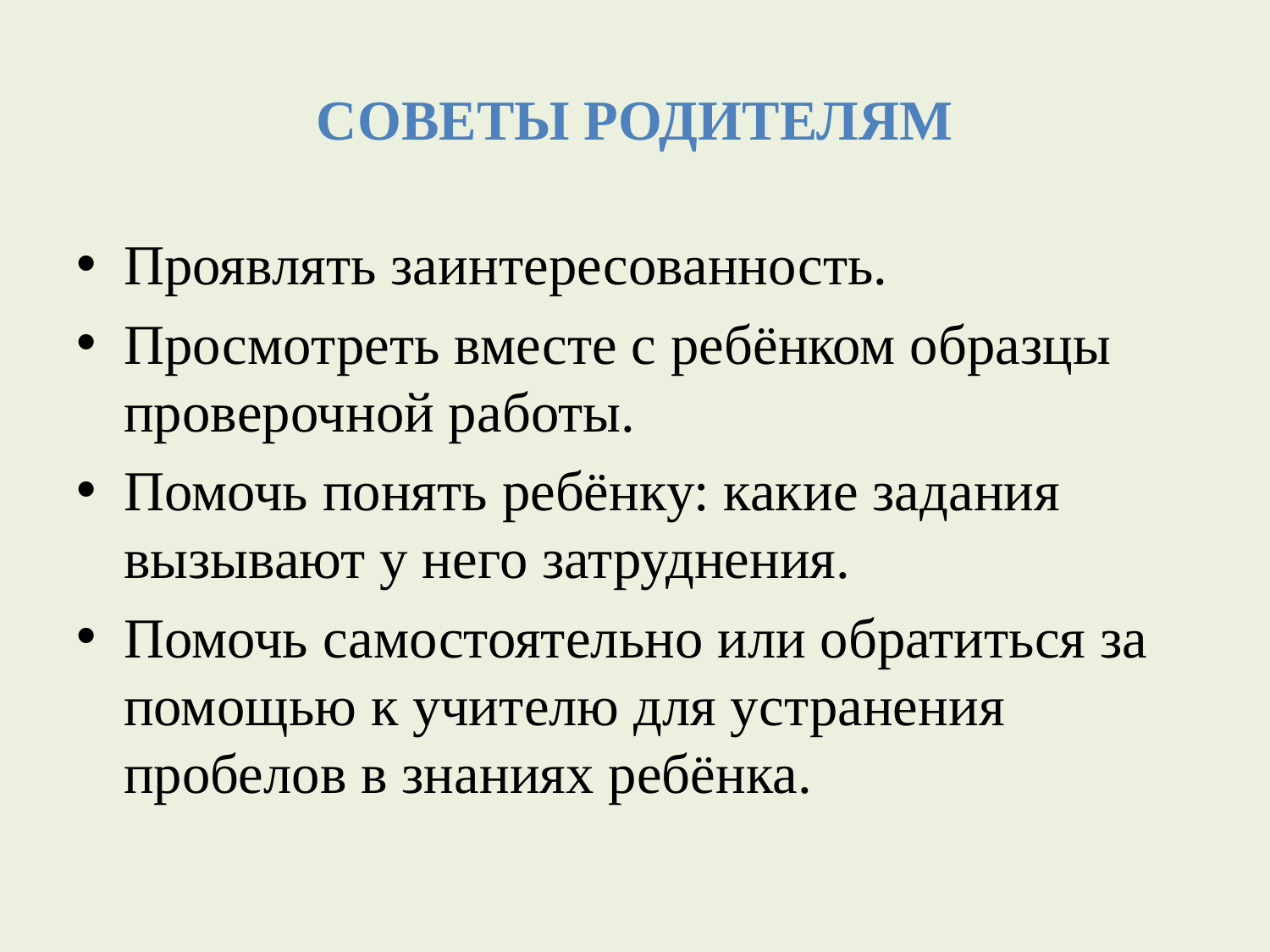

# Советы родителям
Проявлять заинтересованность.
Просмотреть вместе с ребёнком образцы проверочной работы.
Помочь понять ребёнку: какие задания вызывают у него затруднения.
Помочь самостоятельно или обратиться за помощью к учителю для устранения пробелов в знаниях ребёнка.